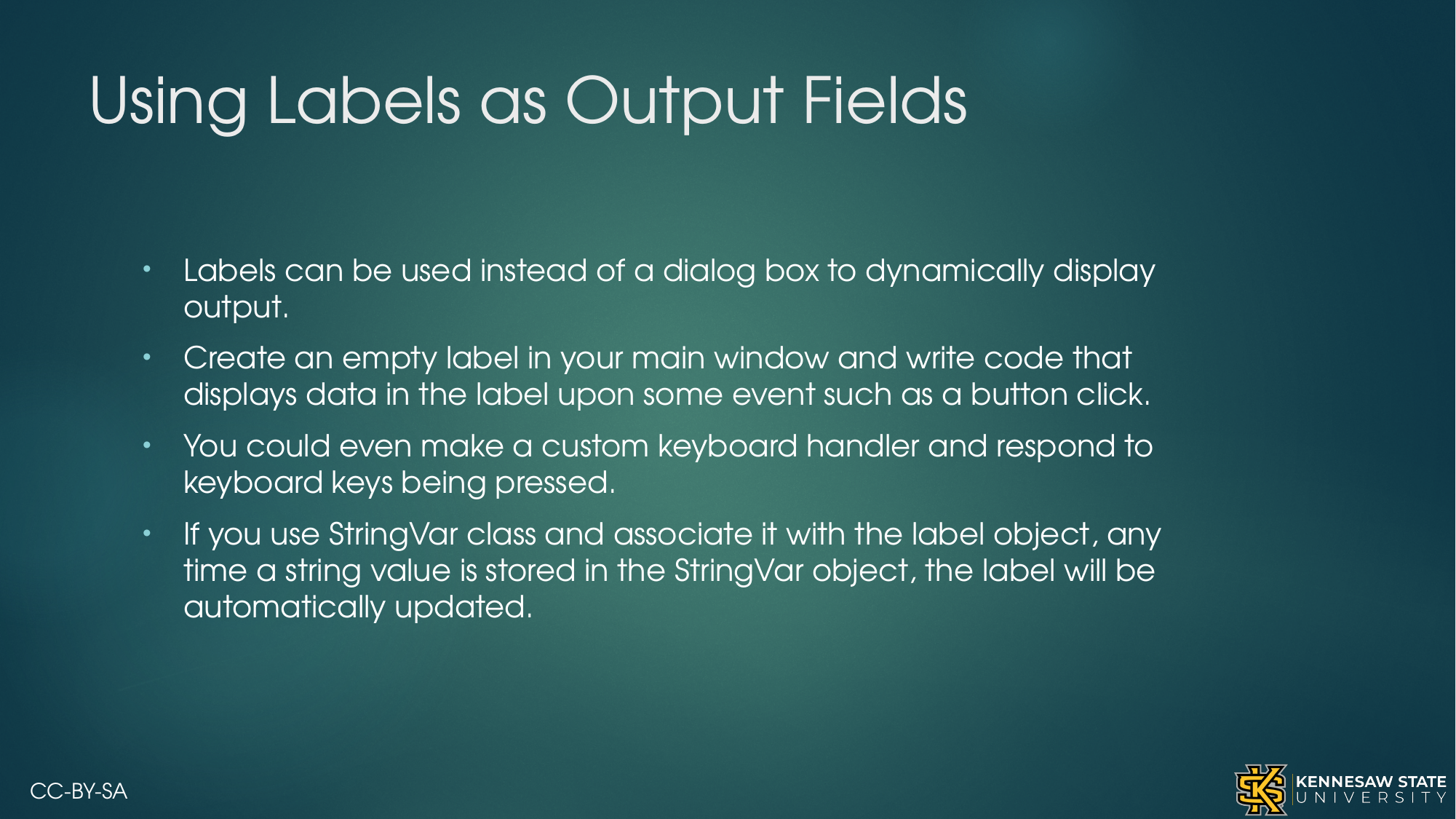

# Using Labels as Output Fields
Labels can be used instead of a dialog box to dynamically display output.
Create an empty label in your main window and write code that displays data in the label upon some event such as a button click.
You could even make a custom keyboard handler and respond to keyboard keys being pressed.
If you use StringVar class and associate it with the label object, any time a string value is stored in the StringVar object, the label will be automatically updated.